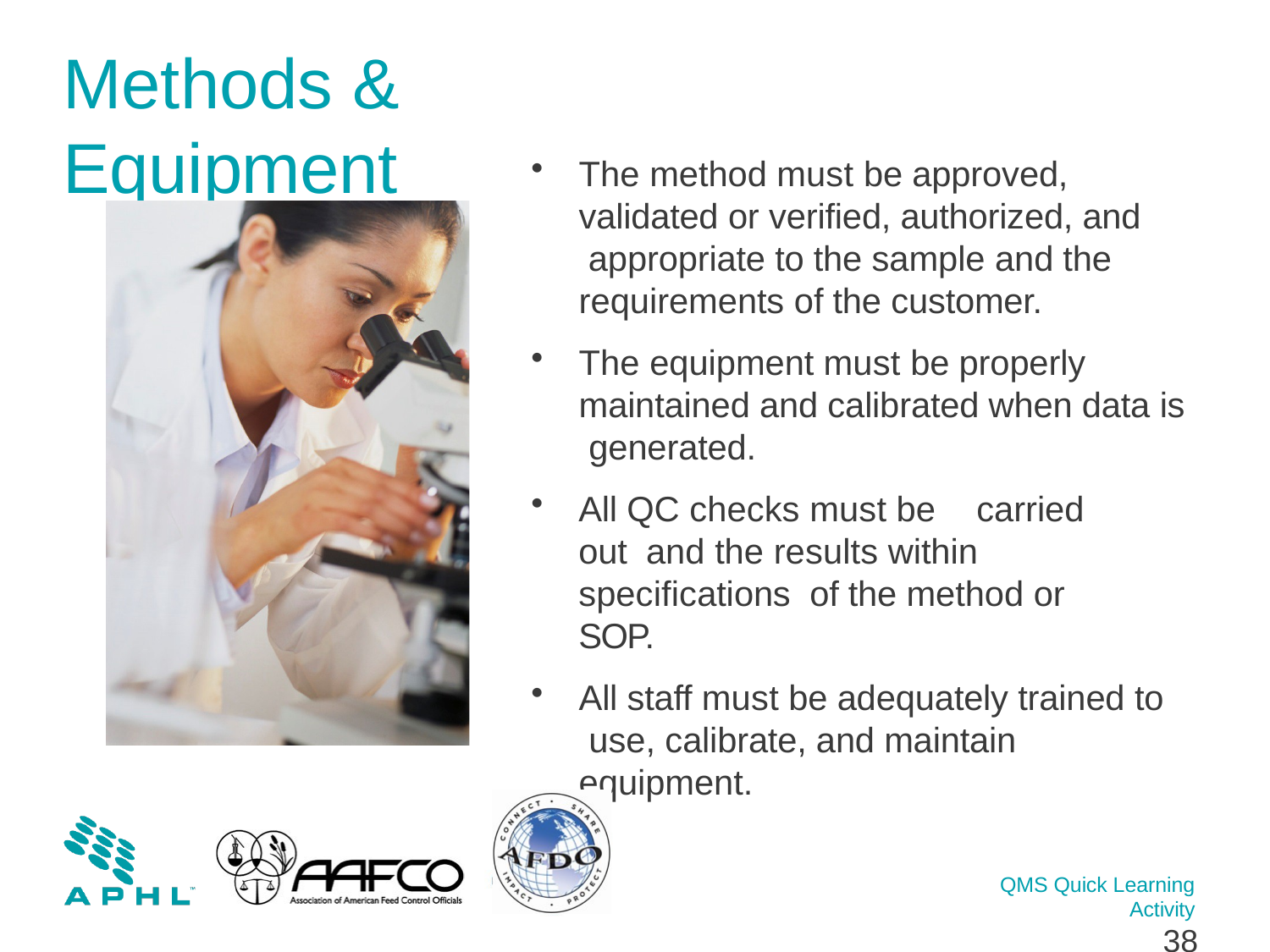

# Methods & Equipment
The method must be approved,  validated or verified, authorized, and  appropriate to the sample and the  requirements of the customer.
The equipment must be properly  maintained and calibrated when data is  generated.
All QC checks must be	carried out  and the results within	specifications  of the method or SOP.
All staff must be adequately trained to  use, calibrate, and maintain  equipment.

QMS Quick Learning Activity
38